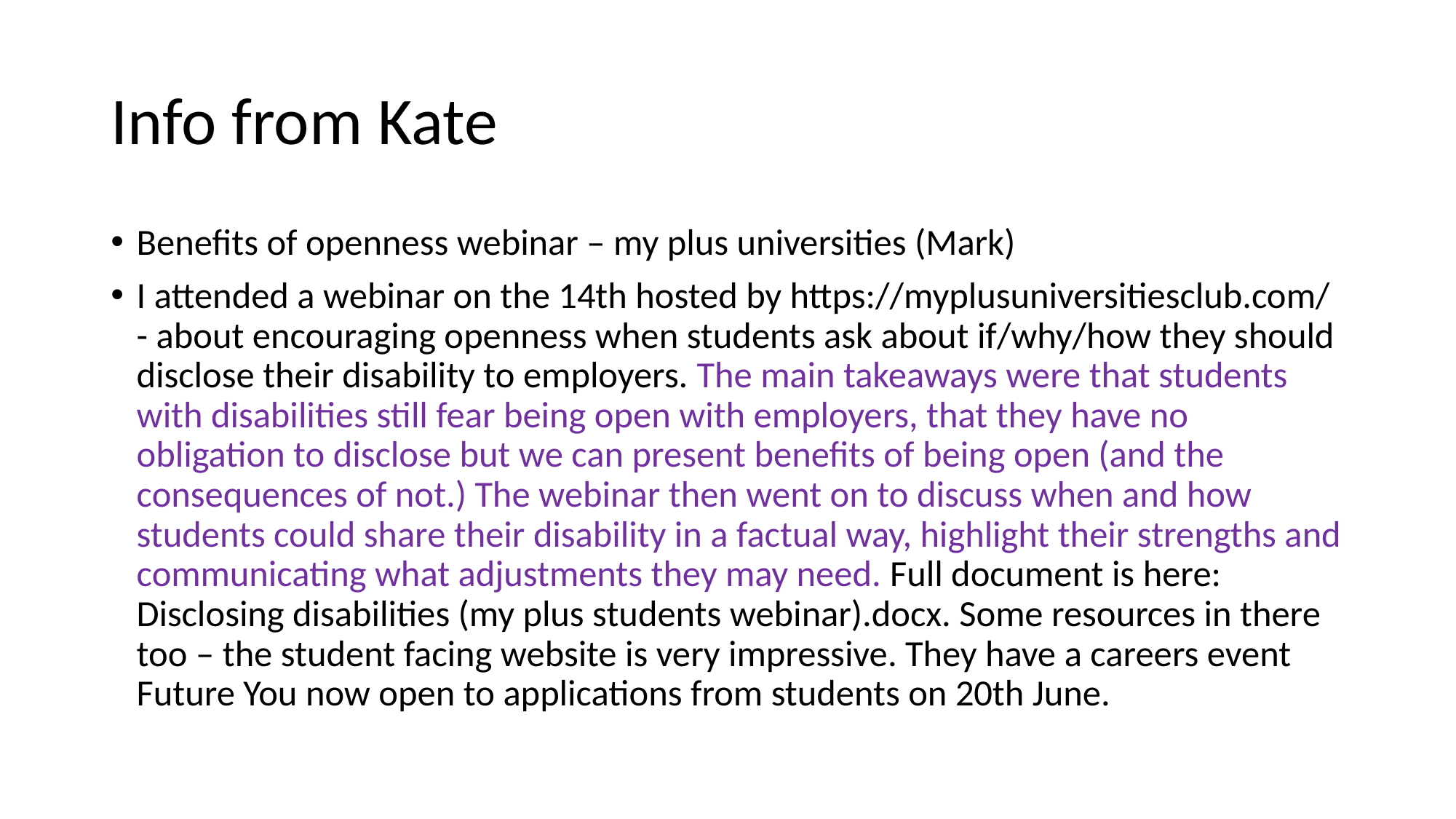

# Info from Kate
Benefits of openness webinar – my plus universities (Mark)
I attended a webinar on the 14th hosted by https://myplusuniversitiesclub.com/ - about encouraging openness when students ask about if/why/how they should disclose their disability to employers. The main takeaways were that students with disabilities still fear being open with employers, that they have no obligation to disclose but we can present benefits of being open (and the consequences of not.) The webinar then went on to discuss when and how students could share their disability in a factual way, highlight their strengths and communicating what adjustments they may need. Full document is here:  Disclosing disabilities (my plus students webinar).docx. Some resources in there too – the student facing website is very impressive. They have a careers event  Future You now open to applications from students on 20th June.